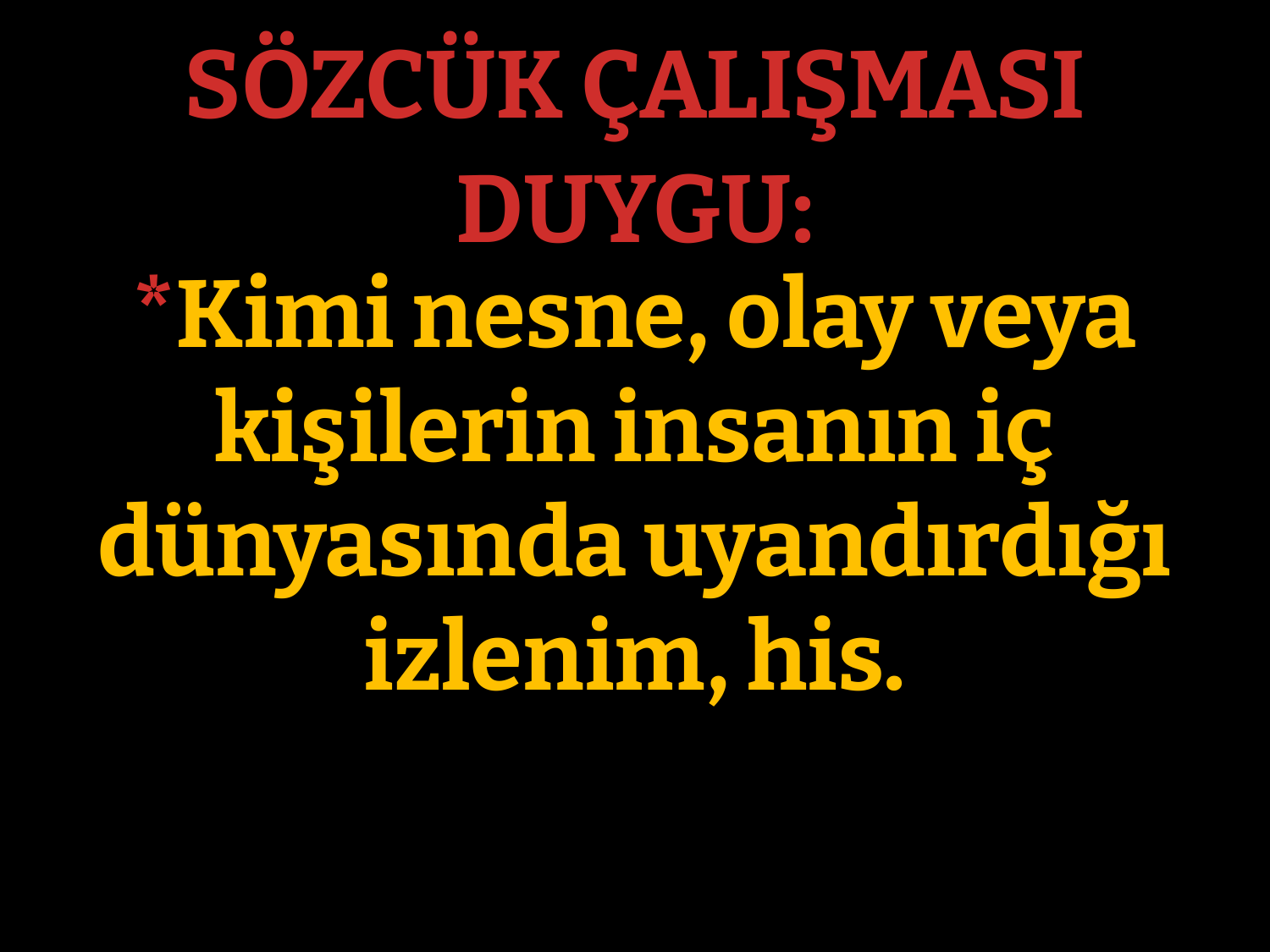

SÖZCÜK ÇALIŞMASI
DUYGU:
*Kimi nesne, olay veya kişilerin insanın iç dünyasında uyandırdığı izlenim, his.